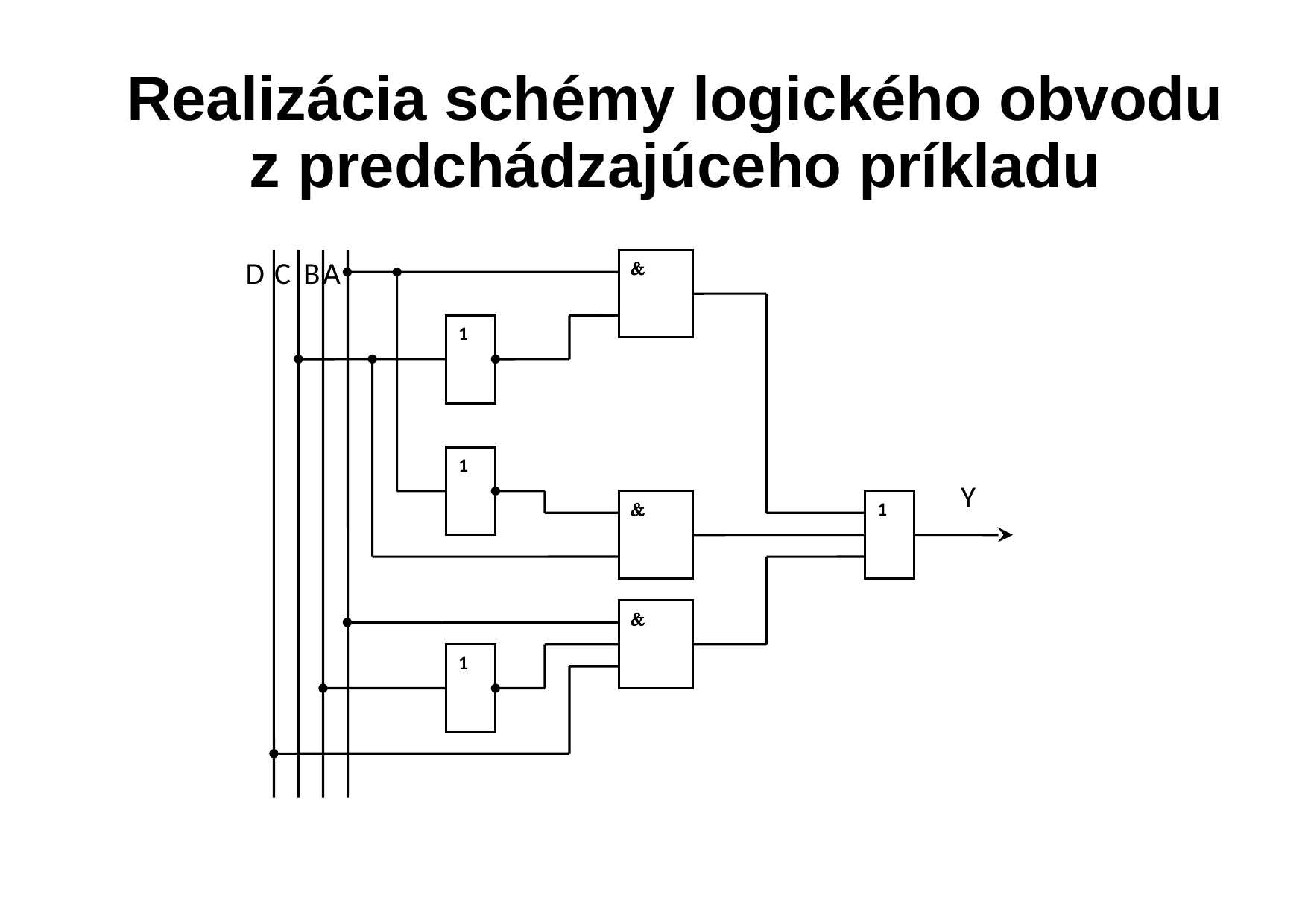

# Realizácia schémy logického obvodu z predchádzajúceho príkladu
D
C
B
A

&

1

1

&

1

&

1

Y